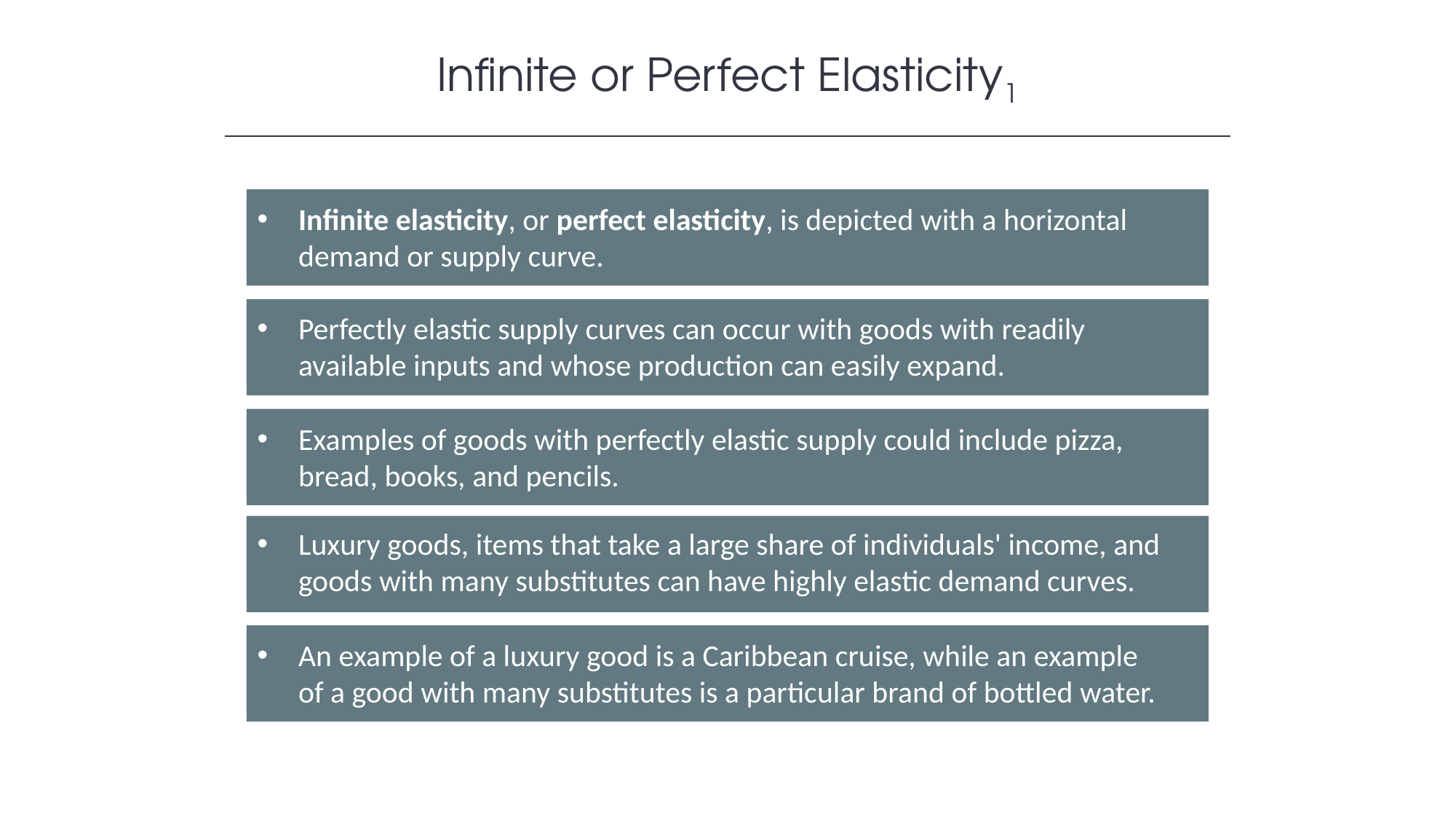

Infinite or Perfect Elasticity1

Infinite elasticity, or perfect elasticity, is depicted with a horizontal demand or supply curve.

Perfectly elastic supply curves can occur with goods with readily available inputs and whose production can easily expand.

Examples of goods with perfectly elastic supply could include pizza, bread, books, and pencils.

Luxury goods, items that take a large share of individuals' income, and goods with many substitutes can have highly elastic demand curves.

An example of a luxury good is a Caribbean cruise, while an example of a good with many substitutes is a particular brand of bottled water.